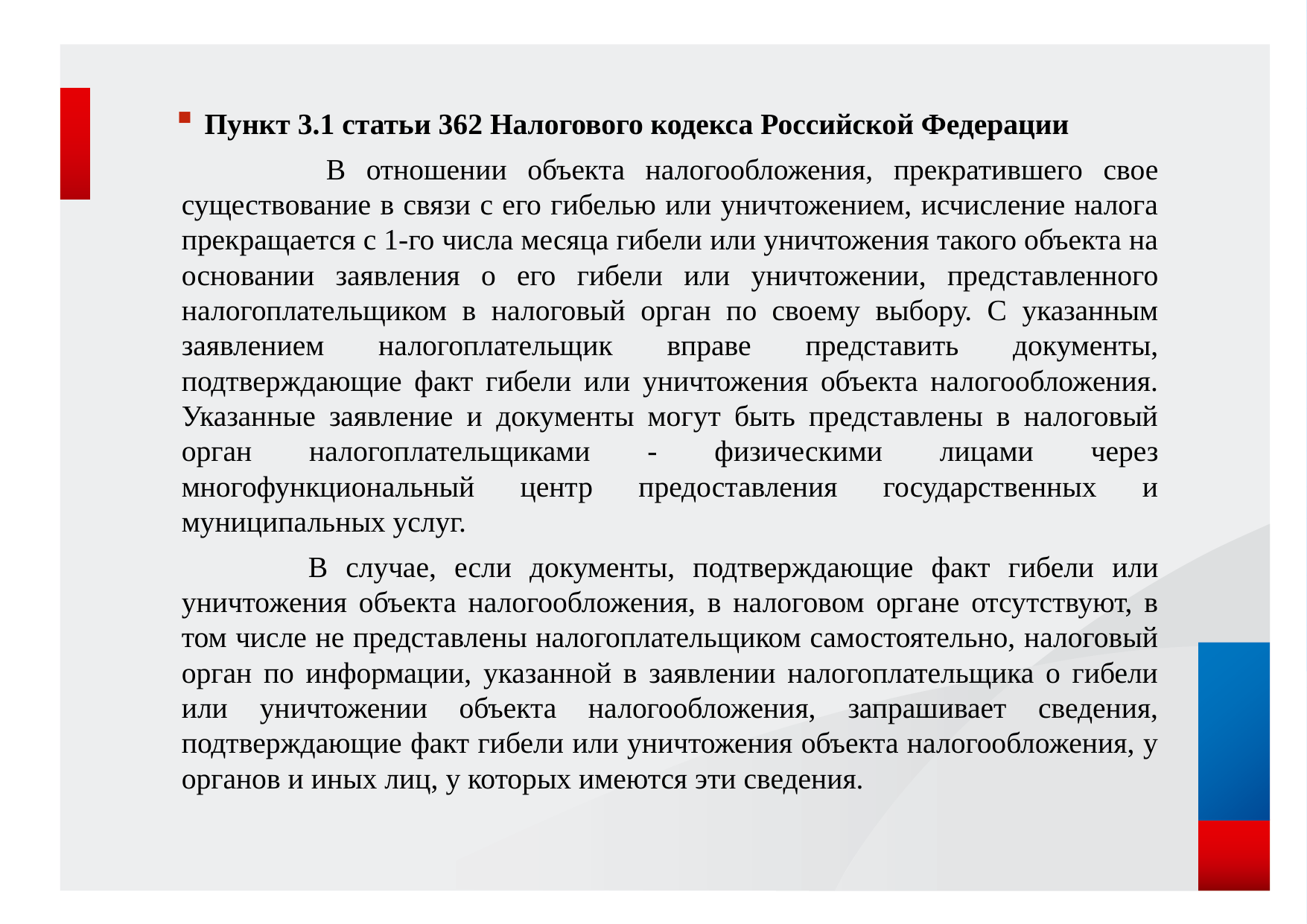

Пункт 3.1 статьи 362 Налогового кодекса Российской Федерации
       В отношении объекта налогообложения, прекратившего свое существование в связи с его гибелью или уничтожением, исчисление налога прекращается с 1-го числа месяца гибели или уничтожения такого объекта на основании заявления о его гибели или уничтожении, представленного налогоплательщиком в налоговый орган по своему выбору. С указанным заявлением налогоплательщик вправе представить документы, подтверждающие факт гибели или уничтожения объекта налогообложения. Указанные заявление и документы могут быть представлены в налоговый орган налогоплательщиками - физическими лицами через многофункциональный центр предоставления государственных и муниципальных услуг.
       В случае, если документы, подтверждающие факт гибели или уничтожения объекта налогообложения, в налоговом органе отсутствуют, в том числе не представлены налогоплательщиком самостоятельно, налоговый орган по информации, указанной в заявлении налогоплательщика о гибели или уничтожении объекта налогообложения, запрашивает сведения, подтверждающие факт гибели или уничтожения объекта налогообложения, у органов и иных лиц, у которых имеются эти сведения.

4